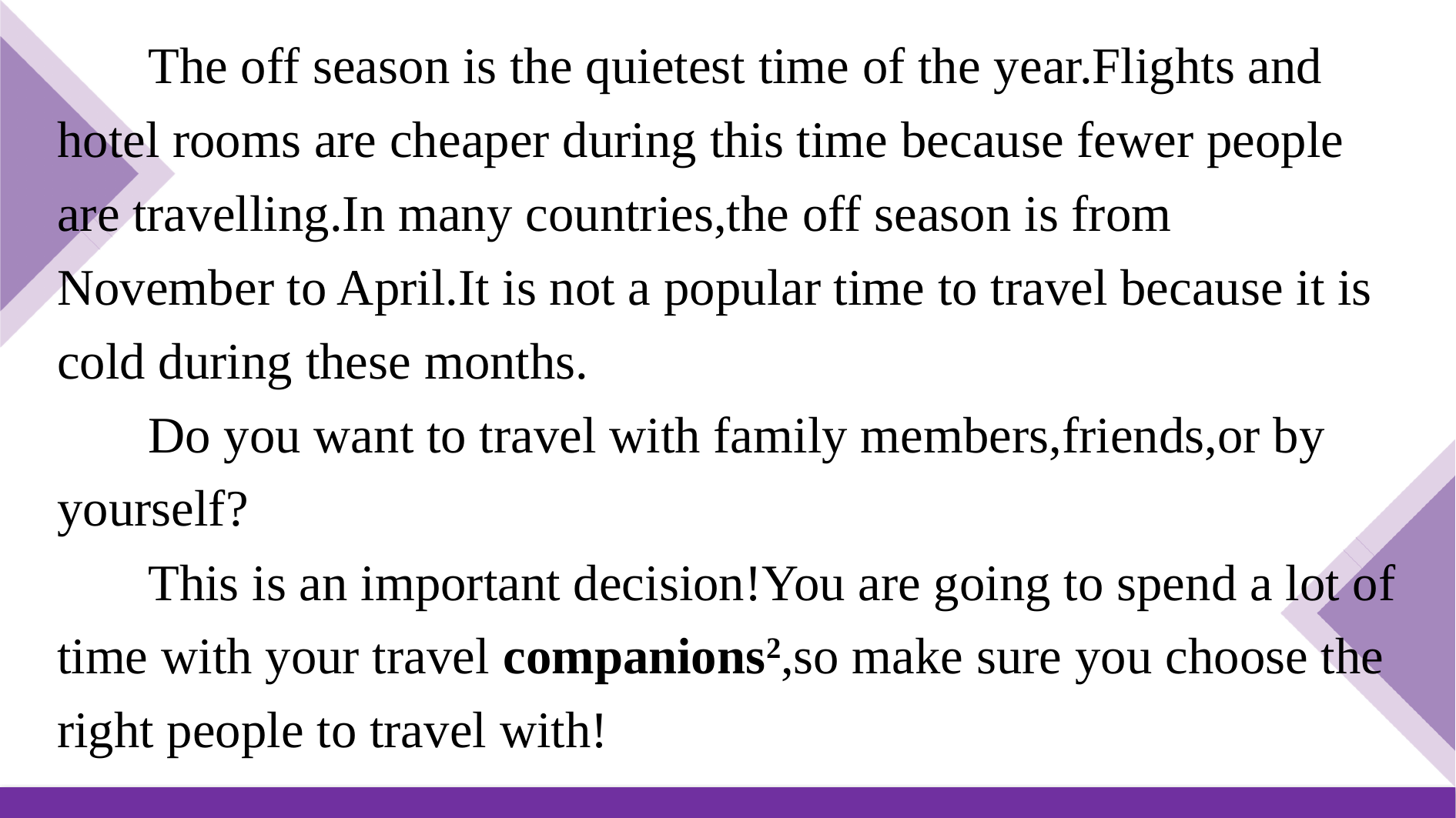

The off season is the quietest time of the year.Flights and hotel rooms are cheaper during this time because fewer people are travelling.In many countries,the off season is from November to April.It is not a popular time to travel because it is cold during these months.
Do you want to travel with family members,friends,or by yourself?
This is an important decision!You are going to spend a lot of time with your travel companions2,so make sure you choose the right people to travel with!